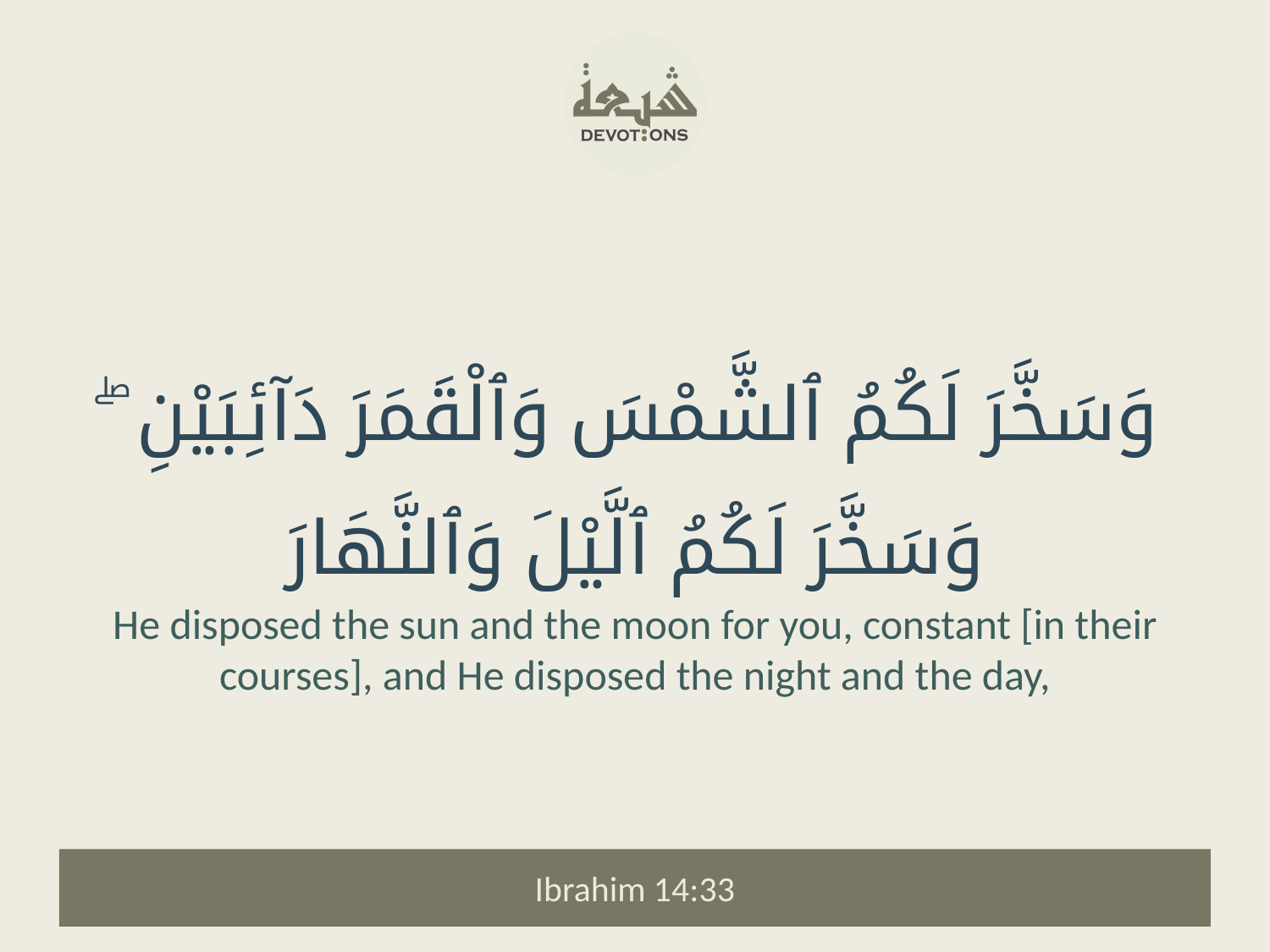

وَسَخَّرَ لَكُمُ ٱلشَّمْسَ وَٱلْقَمَرَ دَآئِبَيْنِ ۖ وَسَخَّرَ لَكُمُ ٱلَّيْلَ وَٱلنَّهَارَ
He disposed the sun and the moon for you, constant [in their courses], and He disposed the night and the day,
Ibrahim 14:33